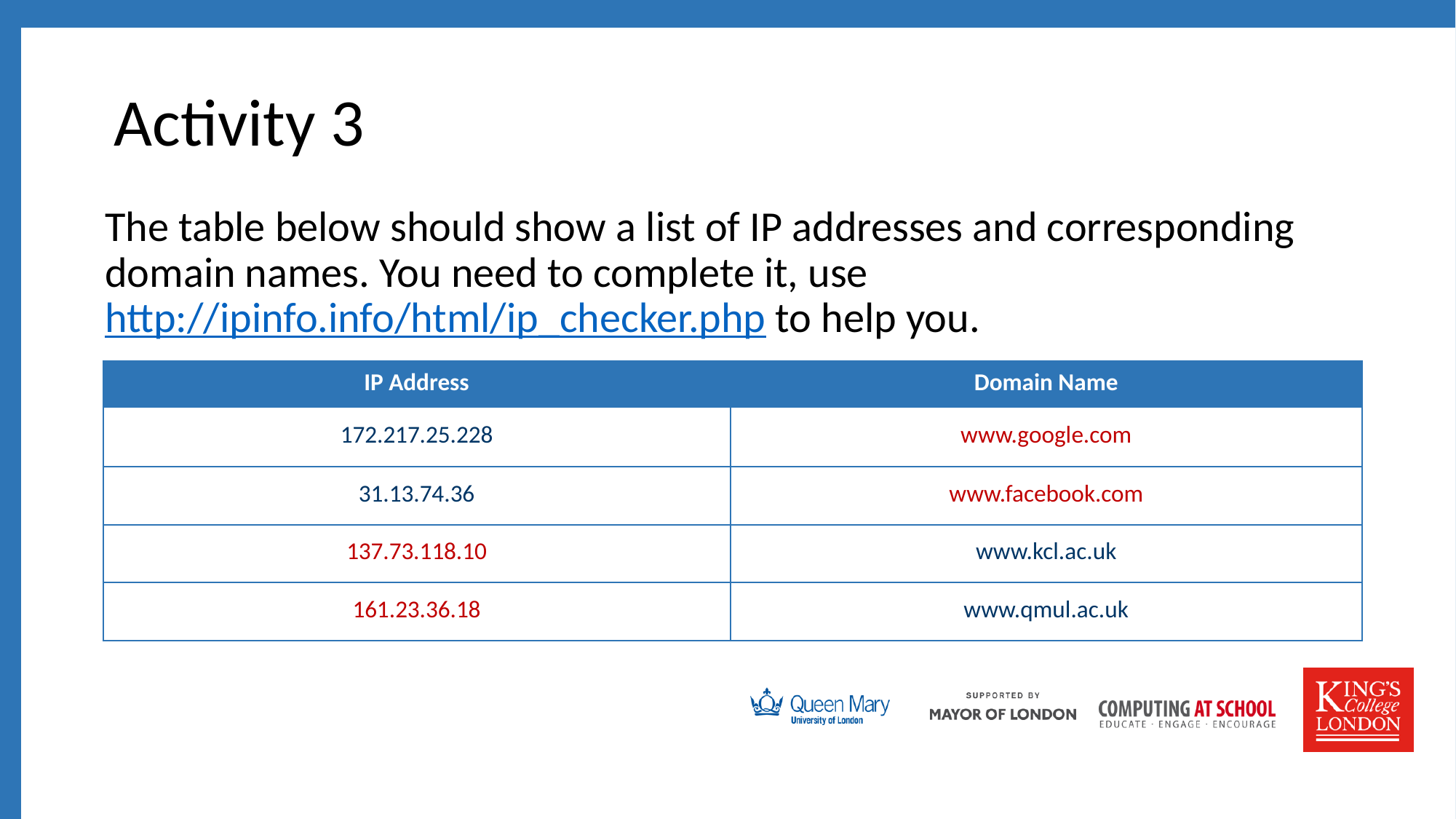

# Activity 3
The table below should show a list of IP addresses and corresponding domain names. You need to complete it, use http://ipinfo.info/html/ip_checker.php to help you.
| IP Address | Domain Name |
| --- | --- |
| 172.217.25.228 | www.google.com |
| 31.13.74.36 | www.facebook.com |
| 137.73.118.10 | www.kcl.ac.uk |
| 161.23.36.18 | www.qmul.ac.uk |